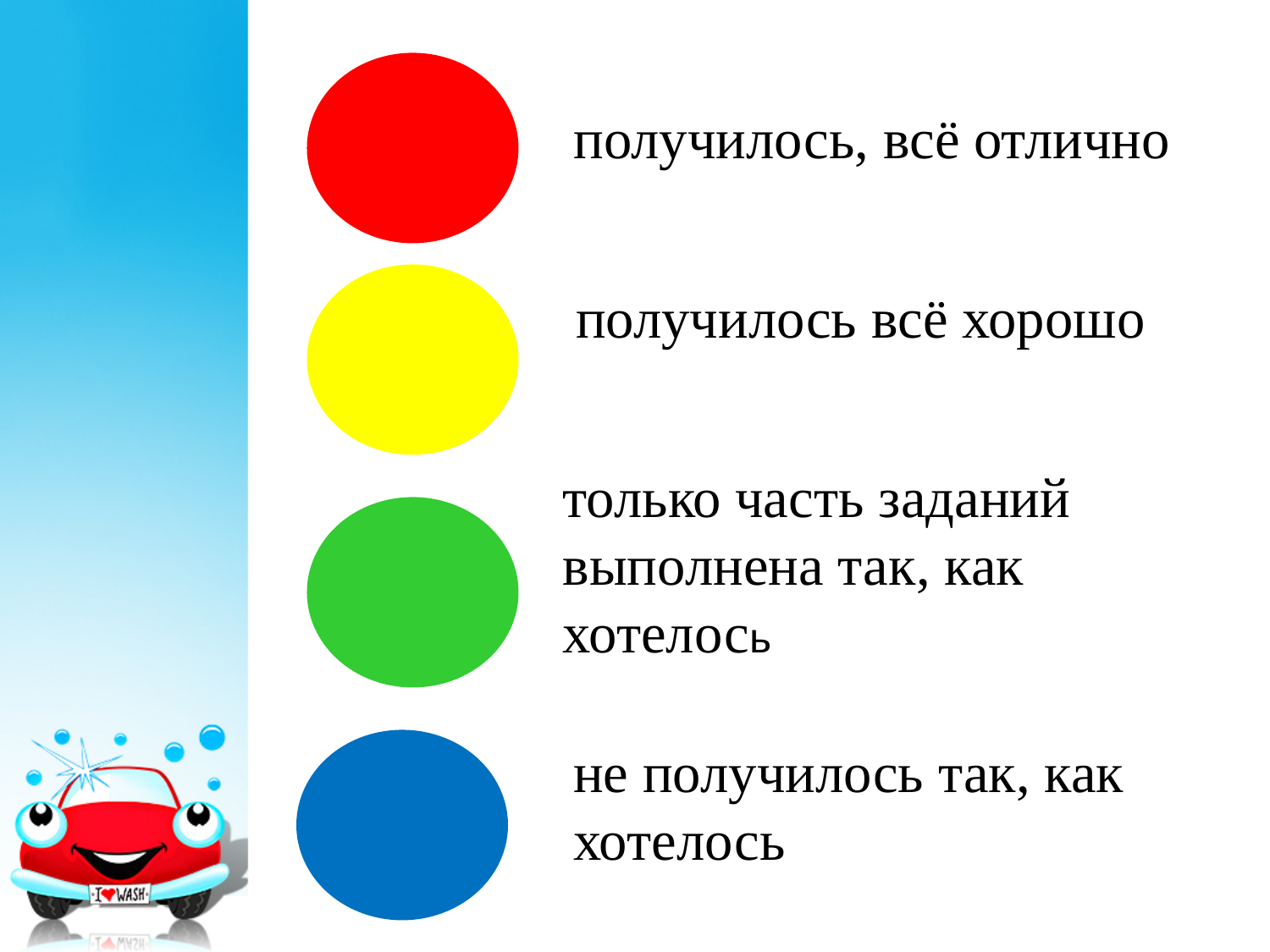

получилось, всё отлично

получилось всё хорошо

только часть заданий выполнена так, как хотелось

не получилось так, как хотелось